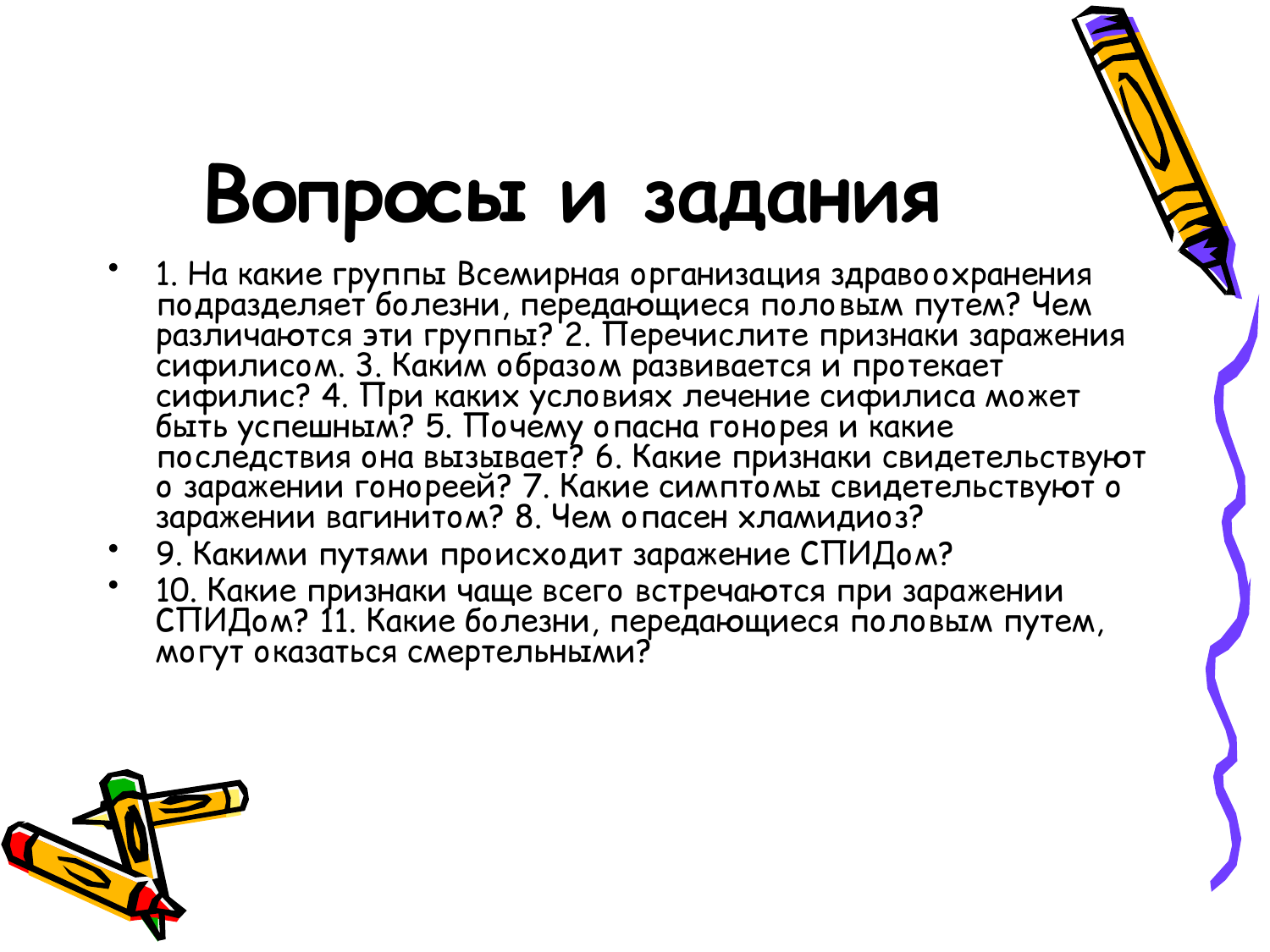

# Вопросы и задания
1. На какие группы Всемирная организация здраво­охранения подразделяет болезни, передающиеся поло­вым путем? Чем различаются эти группы? 2. Перечис­лите признаки заражения сифилисом. 3. Каким обра­зом развивается и протекает сифилис? 4. При каких условиях лечение сифилиса может быть успешным? 5. Почему опасна гонорея и какие последствия она вы­зывает? 6. Какие признаки свидетельствуют о зараже­нии гонореей? 7. Какие симптомы свидетельствуют о заражении вагинитом? 8. Чем опасен хламидиоз?
9. Какими путями происходит заражение СПИДом?
10. Какие признаки чаще всего встречаются при зара­жении СПИДом? 11. Какие болезни, передающиеся по­ловым путем, могут оказаться смертельными?